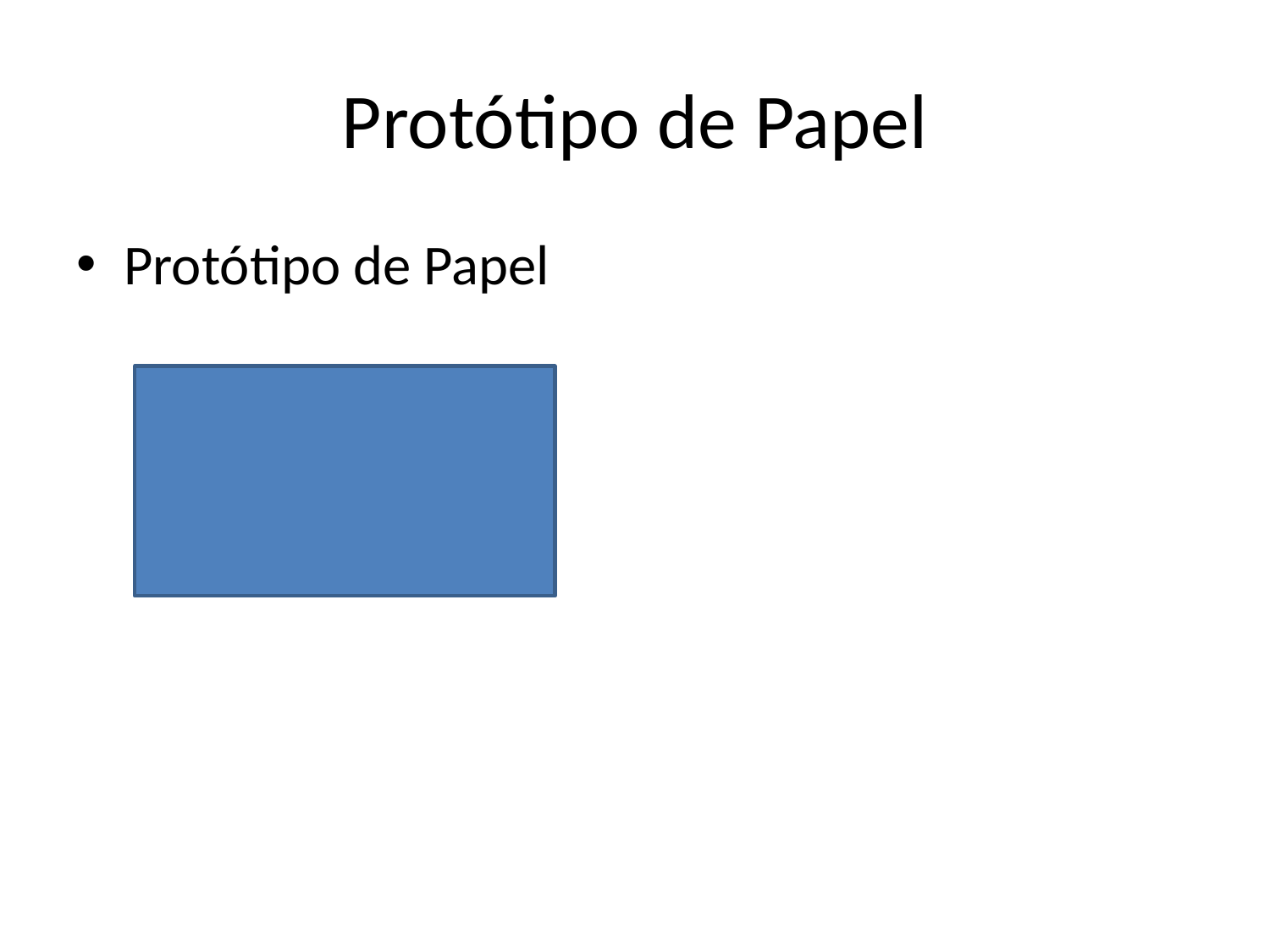

# Protótipo de Papel
Protótipo de Papel